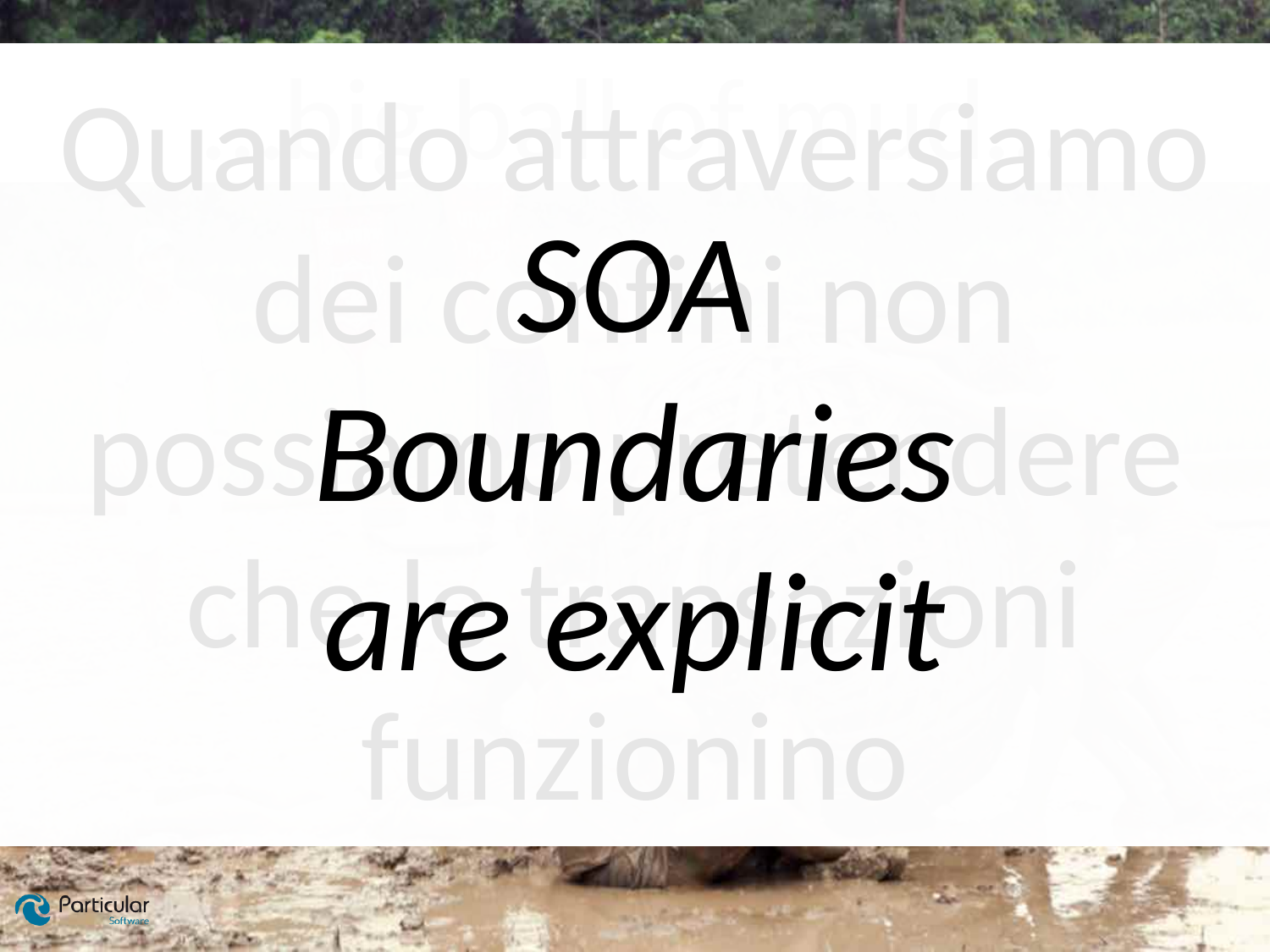

…big ball of mud…
Quando attraversiamo dei confini non possiamo pretendere che le transazioni funzionino
SOA
Boundaries
are explicit